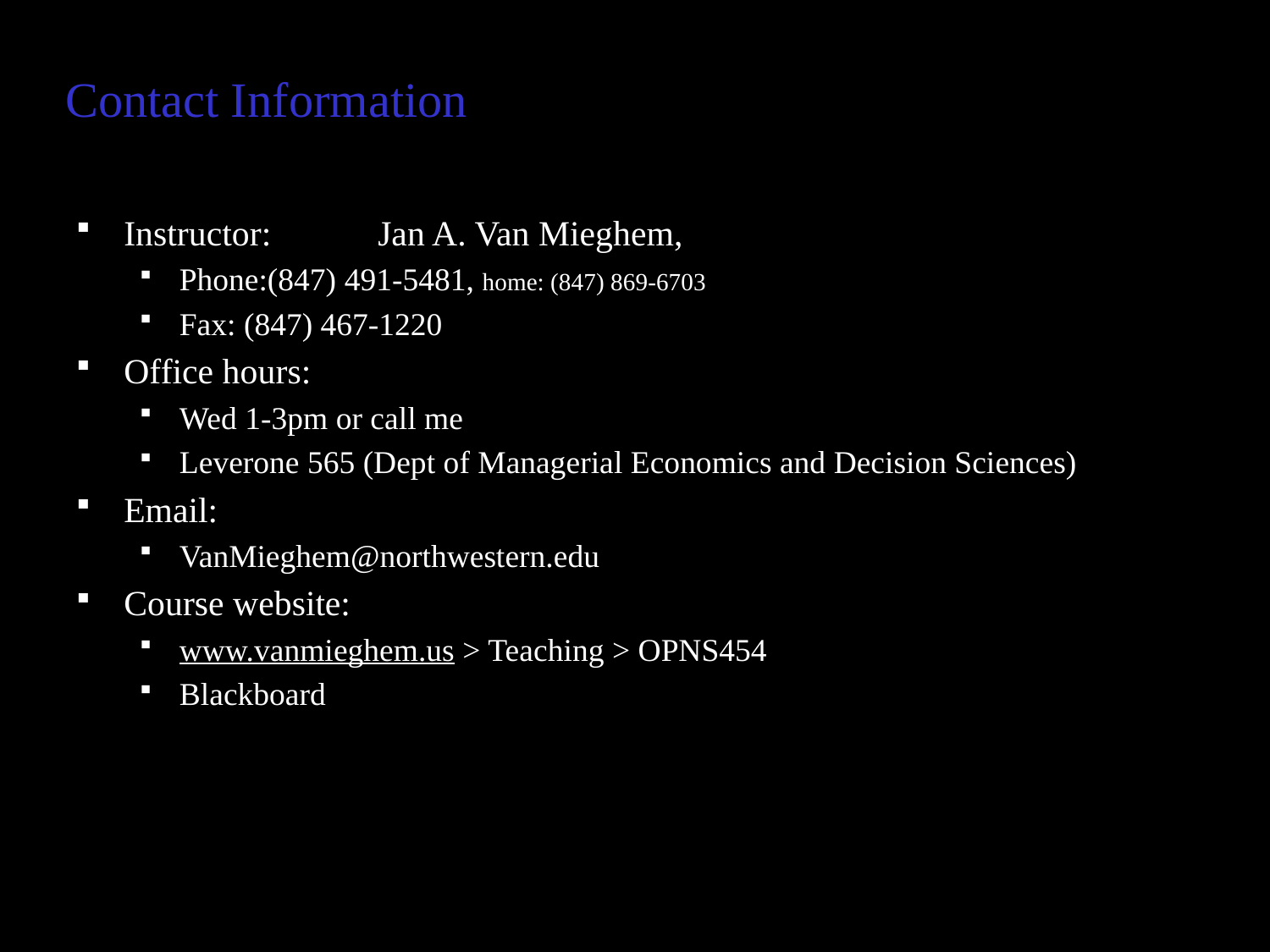

# Contact Information

Instructor:	Jan A. Van Mieghem,
Phone:(847) 491-5481, home: (847) 869-6703
Fax: (847) 467-1220
Office hours:
Wed 1-3pm or call me
Leverone 565 (Dept of Managerial Economics and Decision Sciences)
Email:
VanMieghem@northwestern.edu
Course website:
www.vanmieghem.us > Teaching > OPNS454
Blackboard